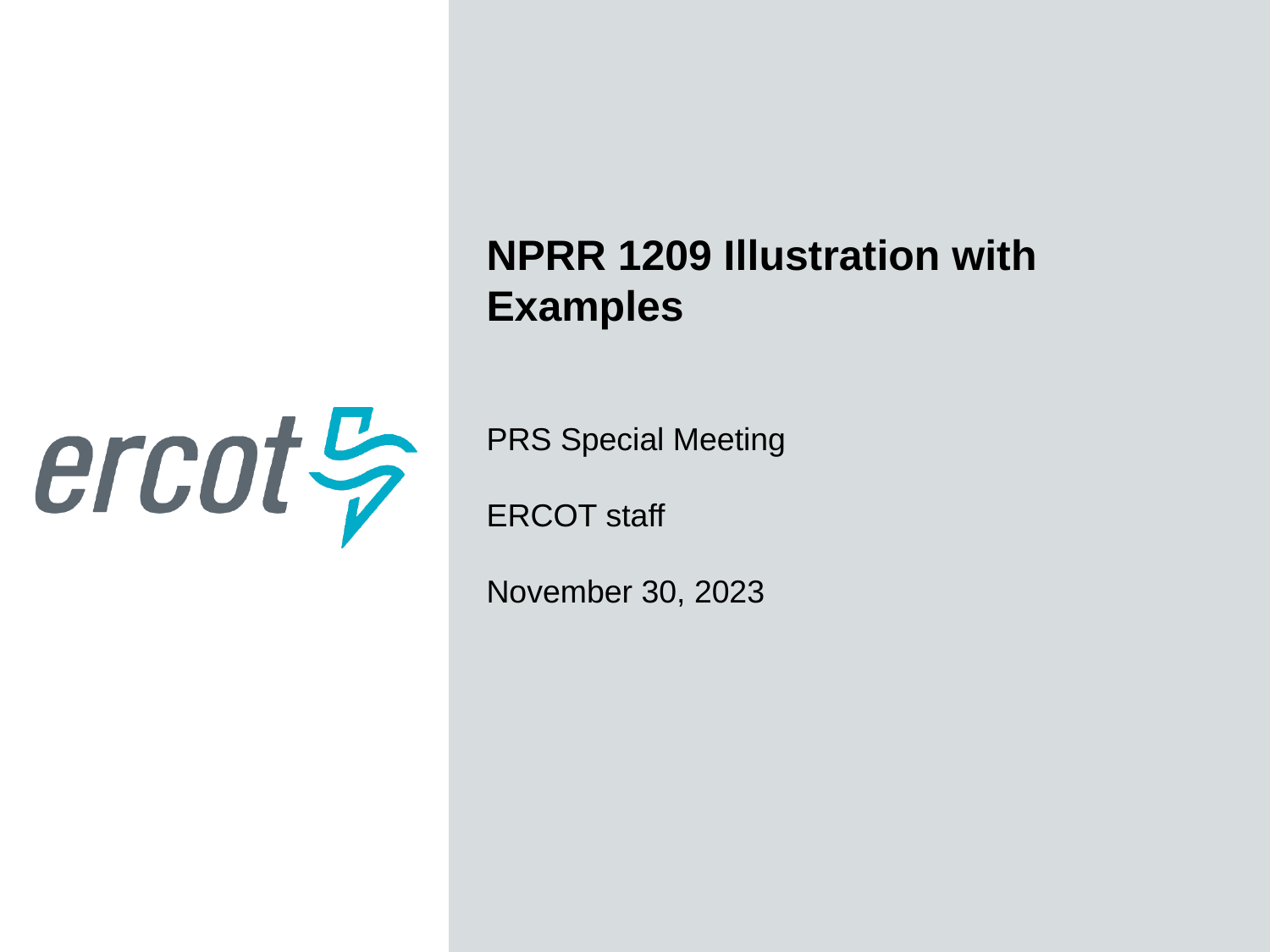

NPRR 1209 Illustration with Examples

PRS Special Meeting

ERCOT staff

November 30, 2023